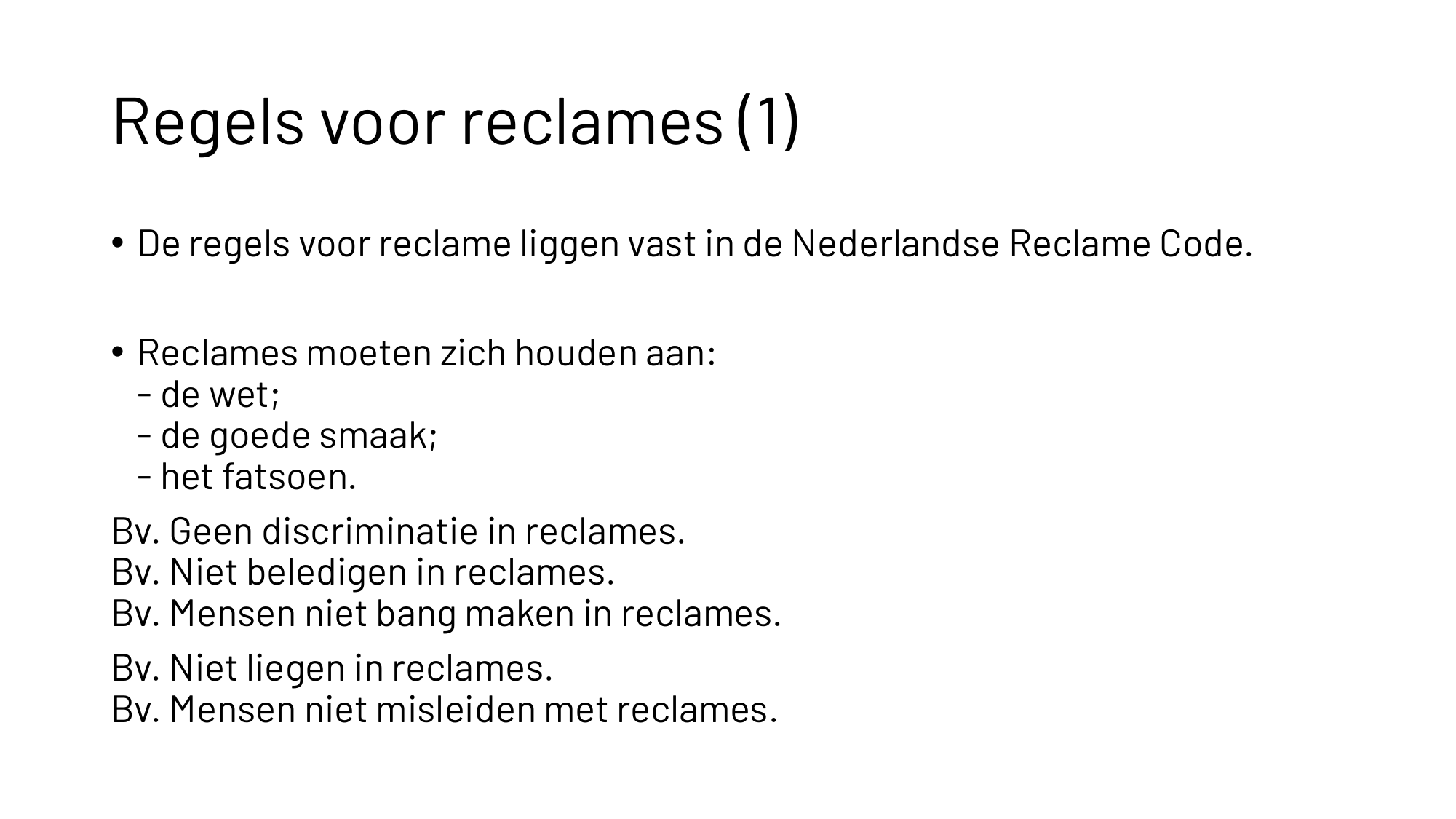

# Regels voor reclames (1)
De regels voor reclame liggen vast in de Nederlandse Reclame Code.

Reclames moeten zich houden aan:
- de wet;
- de goede smaak;
- het fatsoen.
Bv. Geen discriminatie in reclames.
Bv. Niet beledigen in reclames.
Bv. Mensen niet bang maken in reclames.
Bv. Niet liegen in reclames.
Bv. Mensen niet misleiden met reclames.